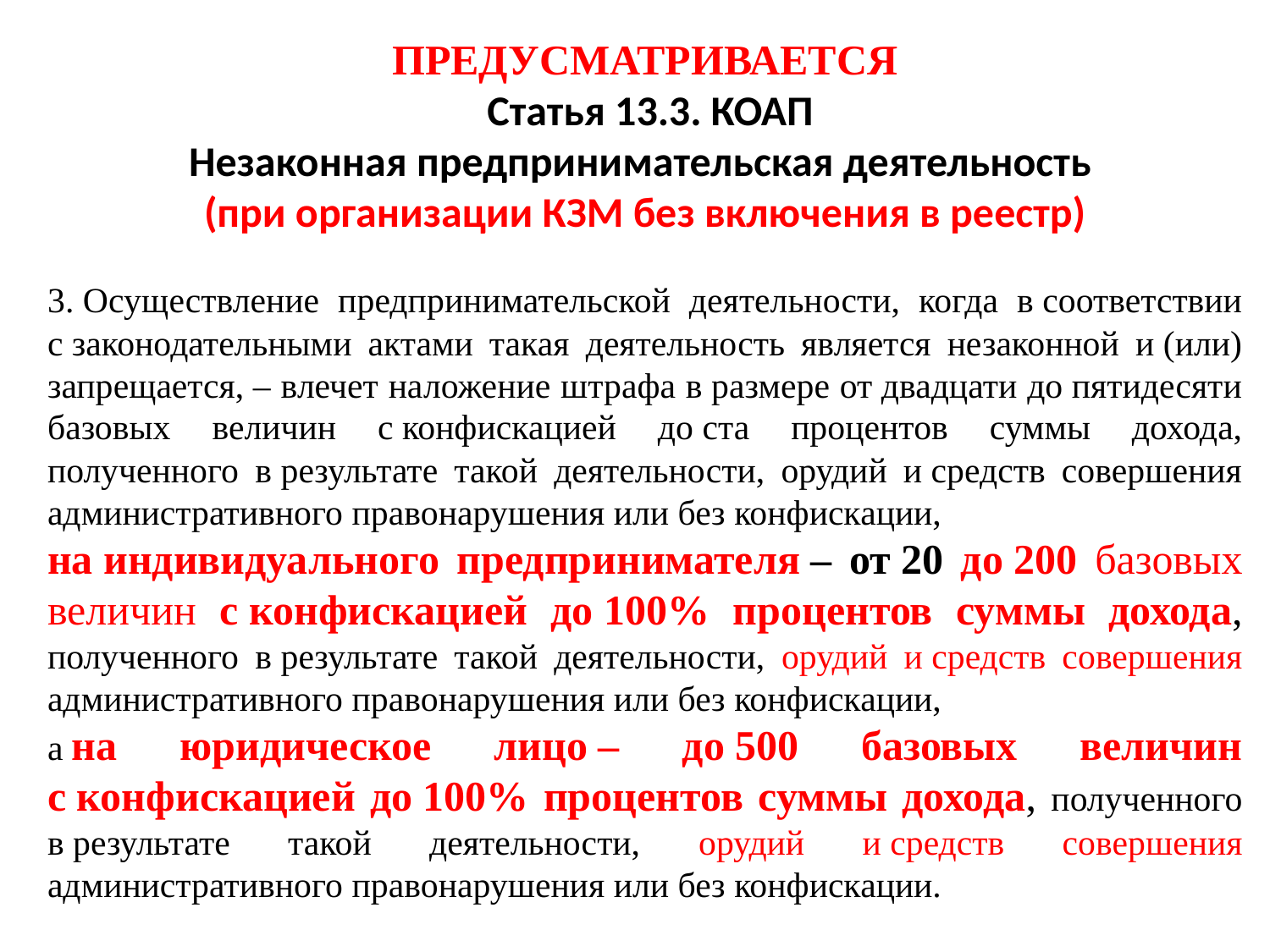

ПРЕДУСМАТРИВАЕТСЯ
 Статья 13.3. КОАП
Незаконная предпринимательская деятельность
(при организации КЗМ без включения в реестр)

3. Осуществление предпринимательской деятельности, когда в соответствии с законодательными актами такая деятельность является незаконной и (или) запрещается, – влечет наложение штрафа в размере от двадцати до пятидесяти базовых величин с конфискацией до ста процентов суммы дохода, полученного в результате такой деятельности, орудий и средств совершения административного правонарушения или без конфискации,
на индивидуального предпринимателя – от 20 до 200 базовых величин с конфискацией до 100% процентов суммы дохода, полученного в результате такой деятельности, орудий и средств совершения административного правонарушения или без конфискации,
а на юридическое лицо – до 500 базовых величин с конфискацией до 100% процентов суммы дохода, полученного в результате такой деятельности, орудий и средств совершения административного правонарушения или без конфискации.